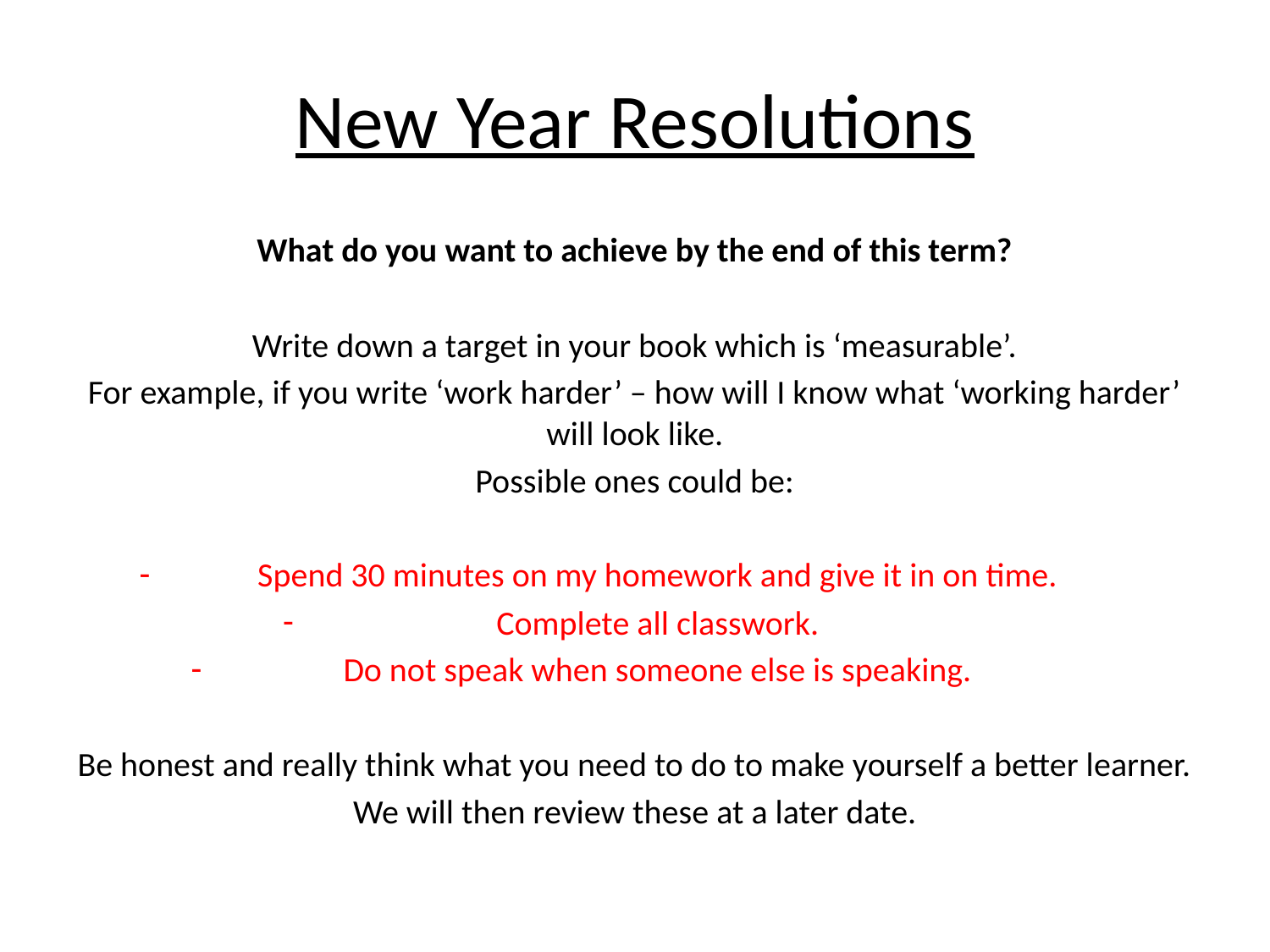

# New Year Resolutions
What do you want to achieve by the end of this term?

Write down a target in your book which is ‘measurable’.
For example, if you write ‘work harder’ – how will I know what ‘working harder’ will look like.
Possible ones could be:

Spend 30 minutes on my homework and give it in on time.
Complete all classwork.
Do not speak when someone else is speaking.

Be honest and really think what you need to do to make yourself a better learner.
We will then review these at a later date.